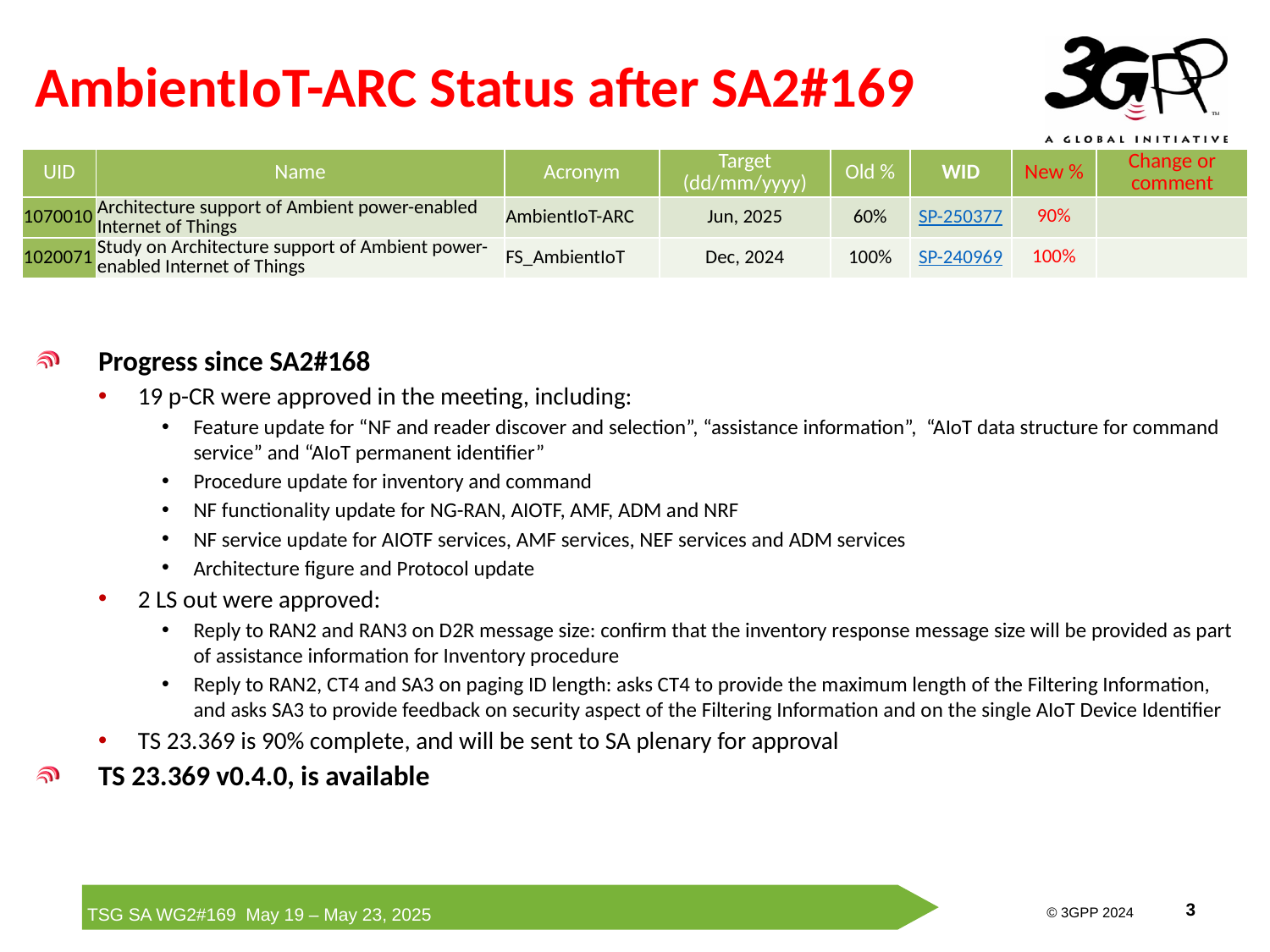

# AmbientIoT-ARC Status after SA2#169
| UID | Name | Acronym | Target (dd/mm/yyyy) | Old % | WID | New % | Change or comment |
| --- | --- | --- | --- | --- | --- | --- | --- |
| 1070010 | Architecture support of Ambient power-enabled Internet of Things | AmbientIoT-ARC | Jun, 2025 | 60% | SP-250377 | 90% |  |
| 1020071 | Study on Architecture support of Ambient power-enabled Internet of Things | FS\_AmbientIoT | Dec, 2024 | 100% | SP-240969 | 100% |  |
Progress since SA2#168
19 p-CR were approved in the meeting, including:
Feature update for “NF and reader discover and selection”, “assistance information”,  “AIoT data structure for command service” and “AIoT permanent identifier”
Procedure update for inventory and command
NF functionality update for NG-RAN, AIOTF, AMF, ADM and NRF
NF service update for AIOTF services, AMF services, NEF services and ADM services
Architecture figure and Protocol update
2 LS out were approved:
Reply to RAN2 and RAN3 on D2R message size: confirm that the inventory response message size will be provided as part of assistance information for Inventory procedure
Reply to RAN2, CT4 and SA3 on paging ID length: asks CT4 to provide the maximum length of the Filtering Information, and asks SA3 to provide feedback on security aspect of the Filtering Information and on the single AIoT Device Identifier
TS 23.369 is 90% complete, and will be sent to SA plenary for approval
TS 23.369 v0.4.0, is available